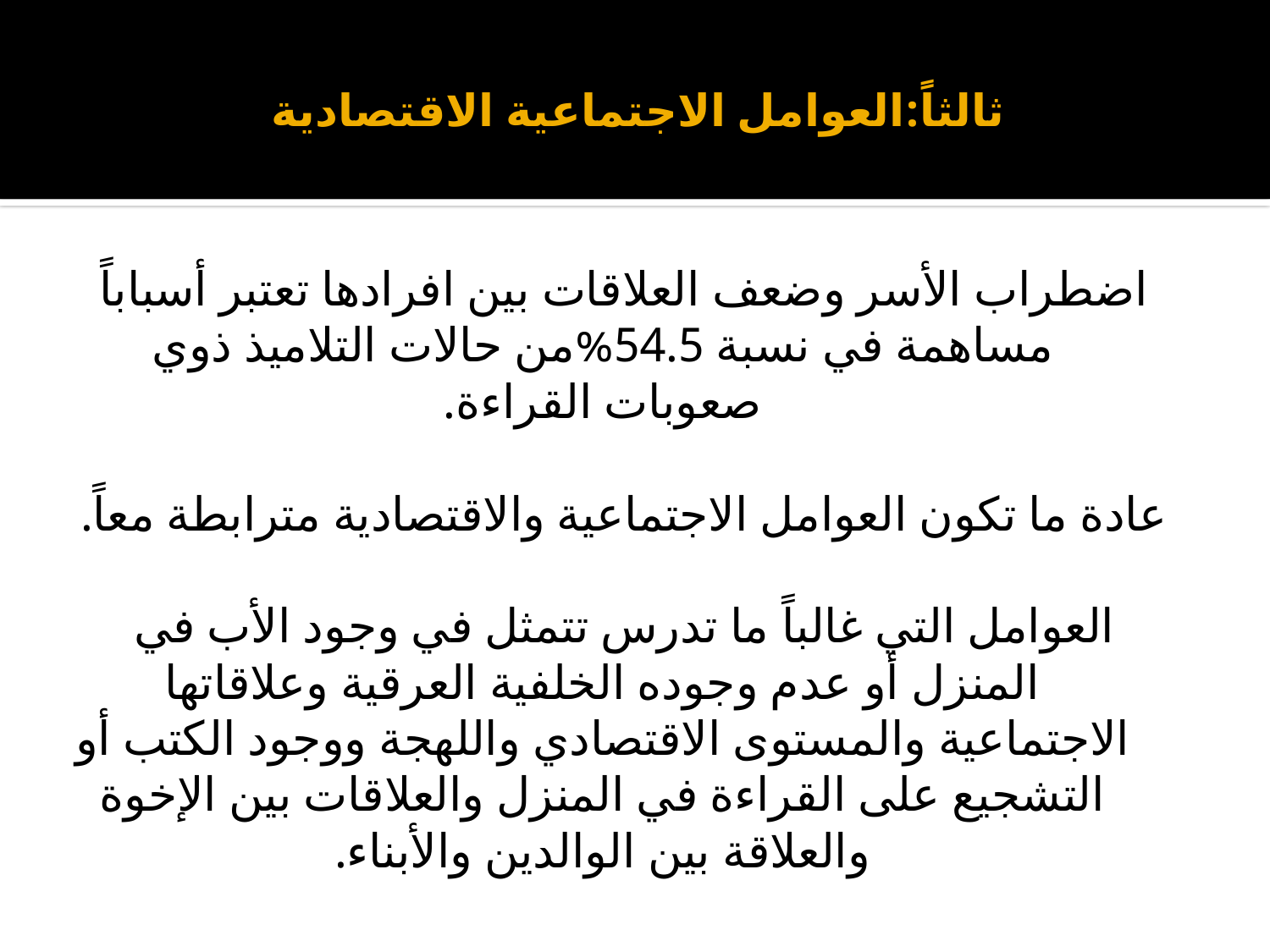

# ثالثاً:العوامل الاجتماعية الاقتصادية
اضطراب الأسر وضعف العلاقات بين افرادها تعتبر أسباباً مساهمة في نسبة 54.5%من حالات التلاميذ ذوي صعوبات القراءة.

عادة ما تكون العوامل الاجتماعية والاقتصادية مترابطة معاً.

العوامل التي غالباً ما تدرس تتمثل في وجود الأب في المنزل أو عدم وجوده الخلفية العرقية وعلاقاتها الاجتماعية والمستوى الاقتصادي واللهجة ووجود الكتب أو التشجيع على القراءة في المنزل والعلاقات بين الإخوة والعلاقة بين الوالدين والأبناء.